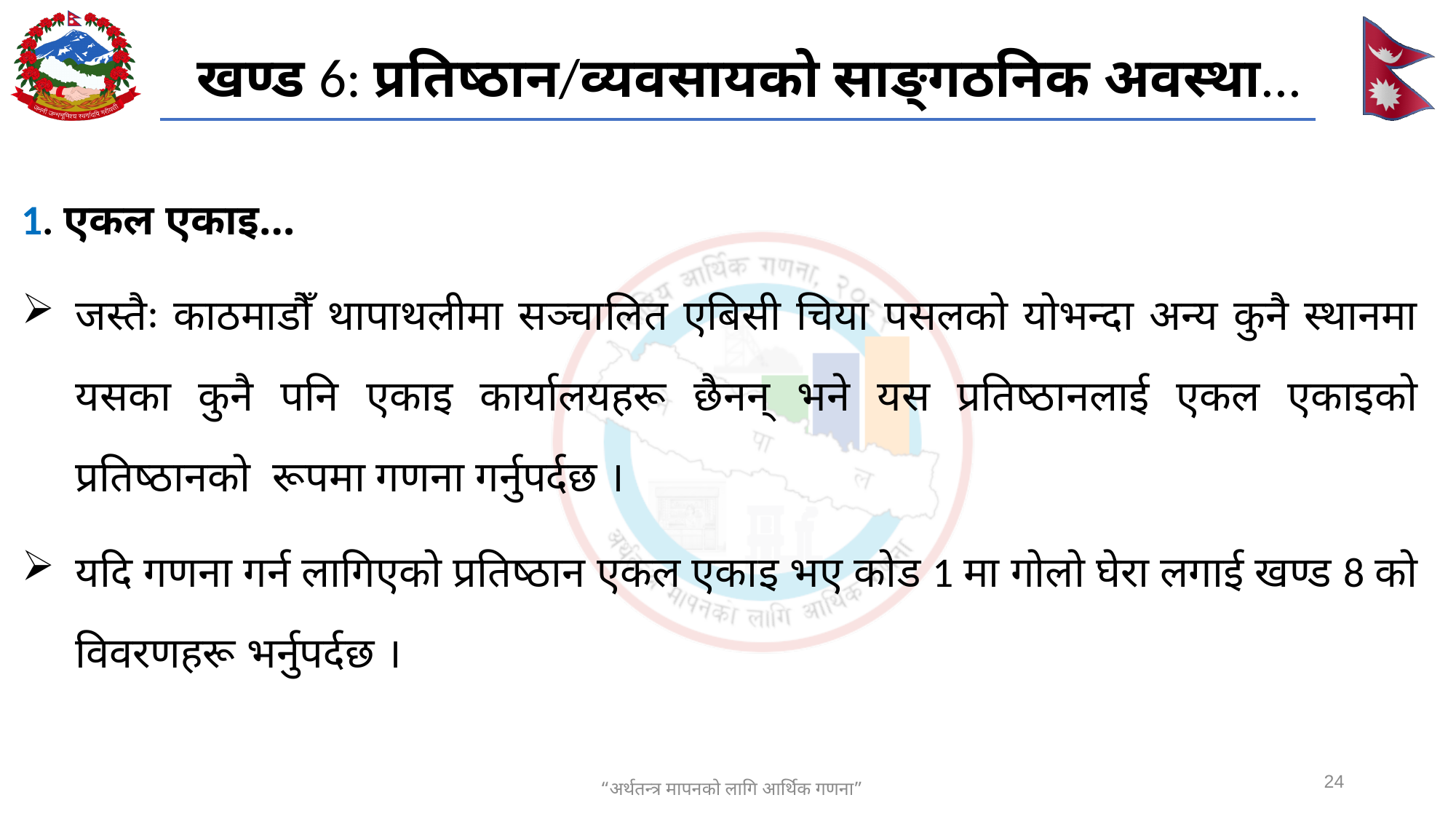

# खण्ड 6: प्रतिष्ठान/व्यवसायको साङ्गठनिक अवस्था...
1. एकल एकाइ…
जस्तैः काठमाडौँ थापाथलीमा सञ्चालित एबिसी चिया पसलको योभन्दा अन्य कुनै स्थानमा यसका कुनै पनि एकाइ कार्यालयहरू छैनन् भने यस प्रतिष्ठानलाई एकल एकाइको प्रतिष्ठानको  रूपमा गणना गर्नुपर्दछ ।
यदि गणना गर्न लागिएको प्रतिष्ठान एकल एकाइ भए कोड 1 मा गोलो घेरा लगाई खण्ड 8 को विवरणहरू भर्नुपर्दछ ।

24
“अर्थतन्त्र मापनको लागि आर्थिक गणना”